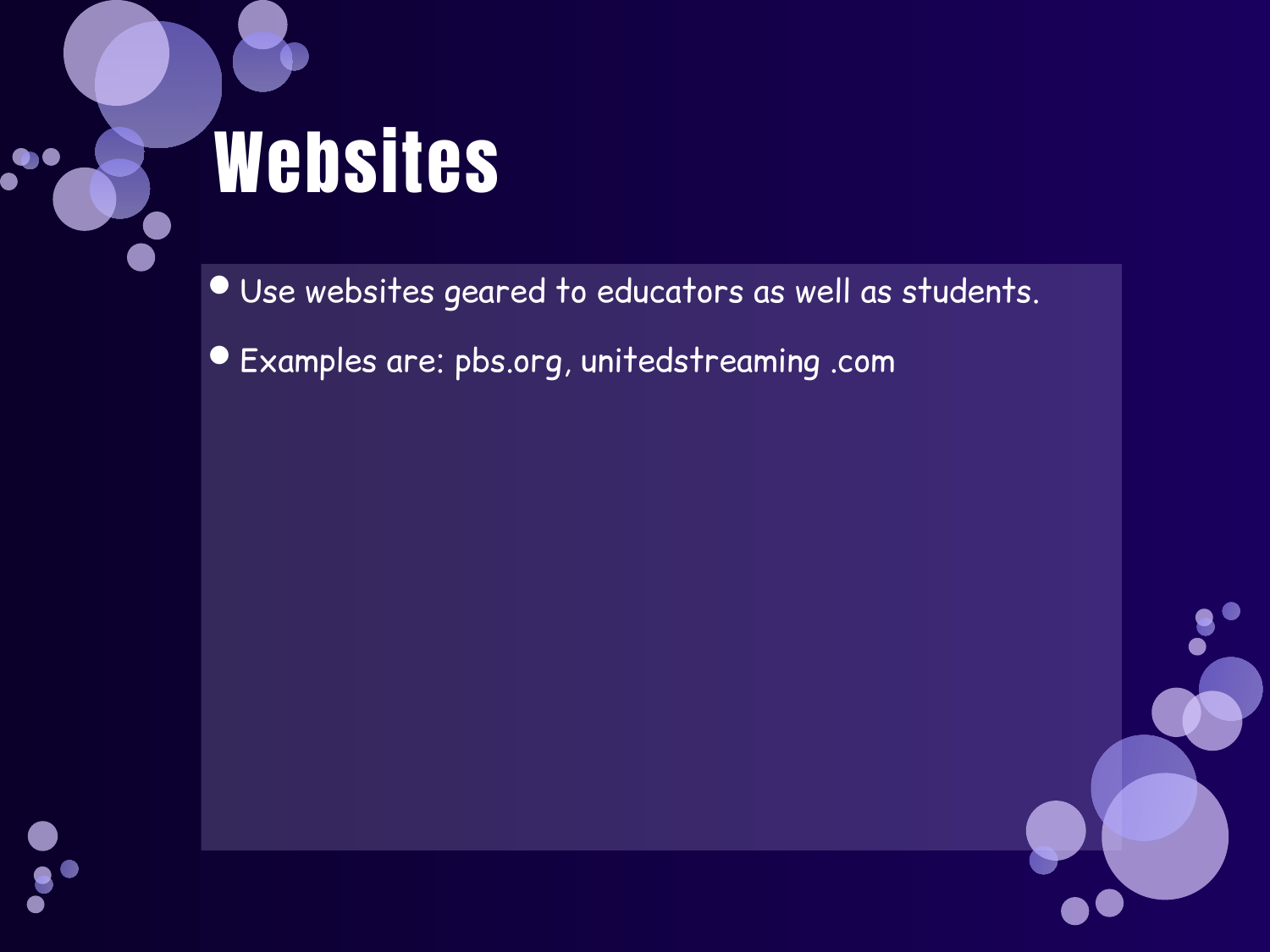

# Websites
Use websites geared to educators as well as students.
Examples are: pbs.org, unitedstreaming .com